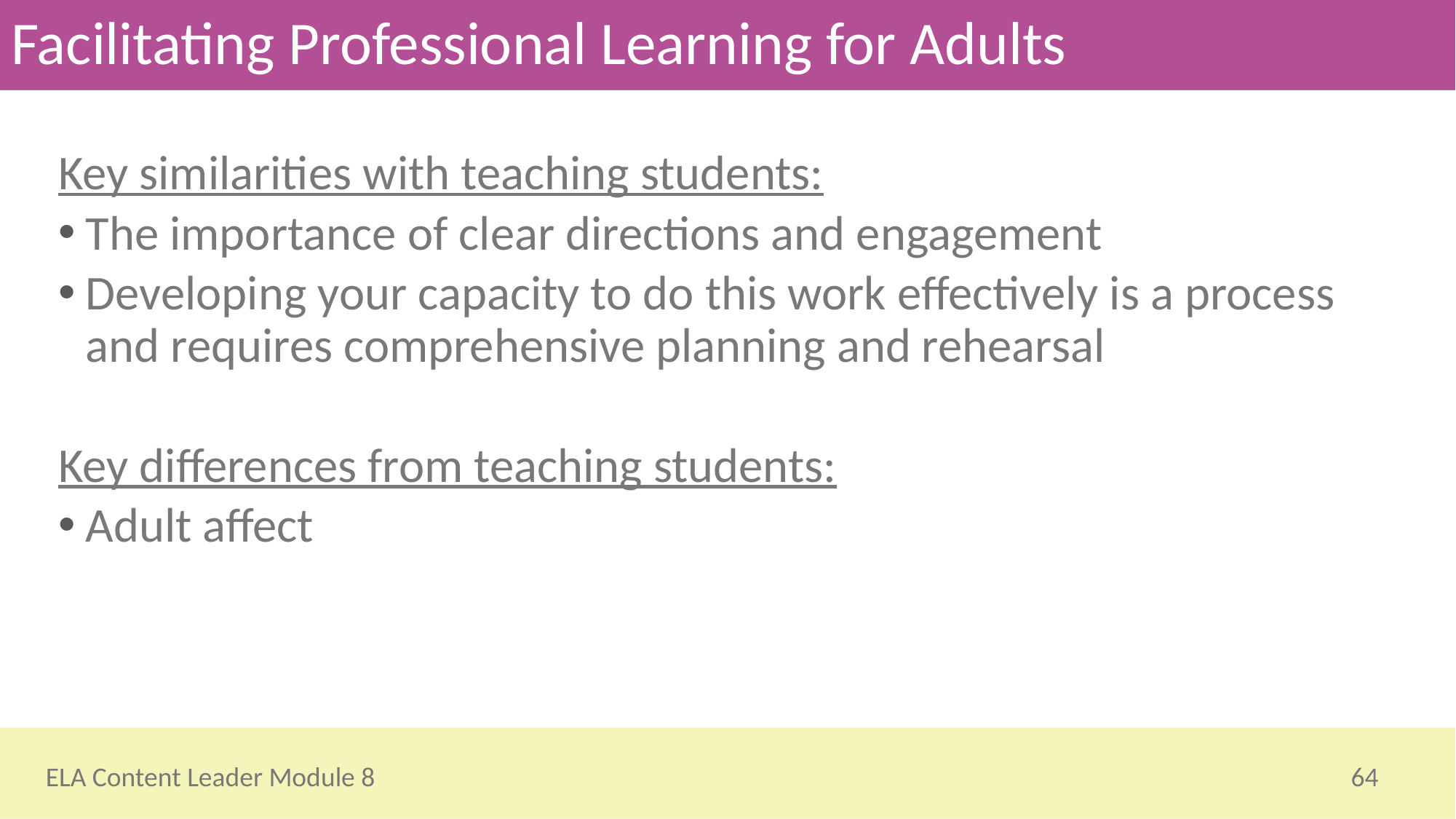

# Facilitating Professional Learning for Adults
Key similarities with teaching students:
The importance of clear directions and engagement
Developing your capacity to do this work effectively is a process and requires comprehensive planning and rehearsal

Key differences from teaching students:
Adult affect
64